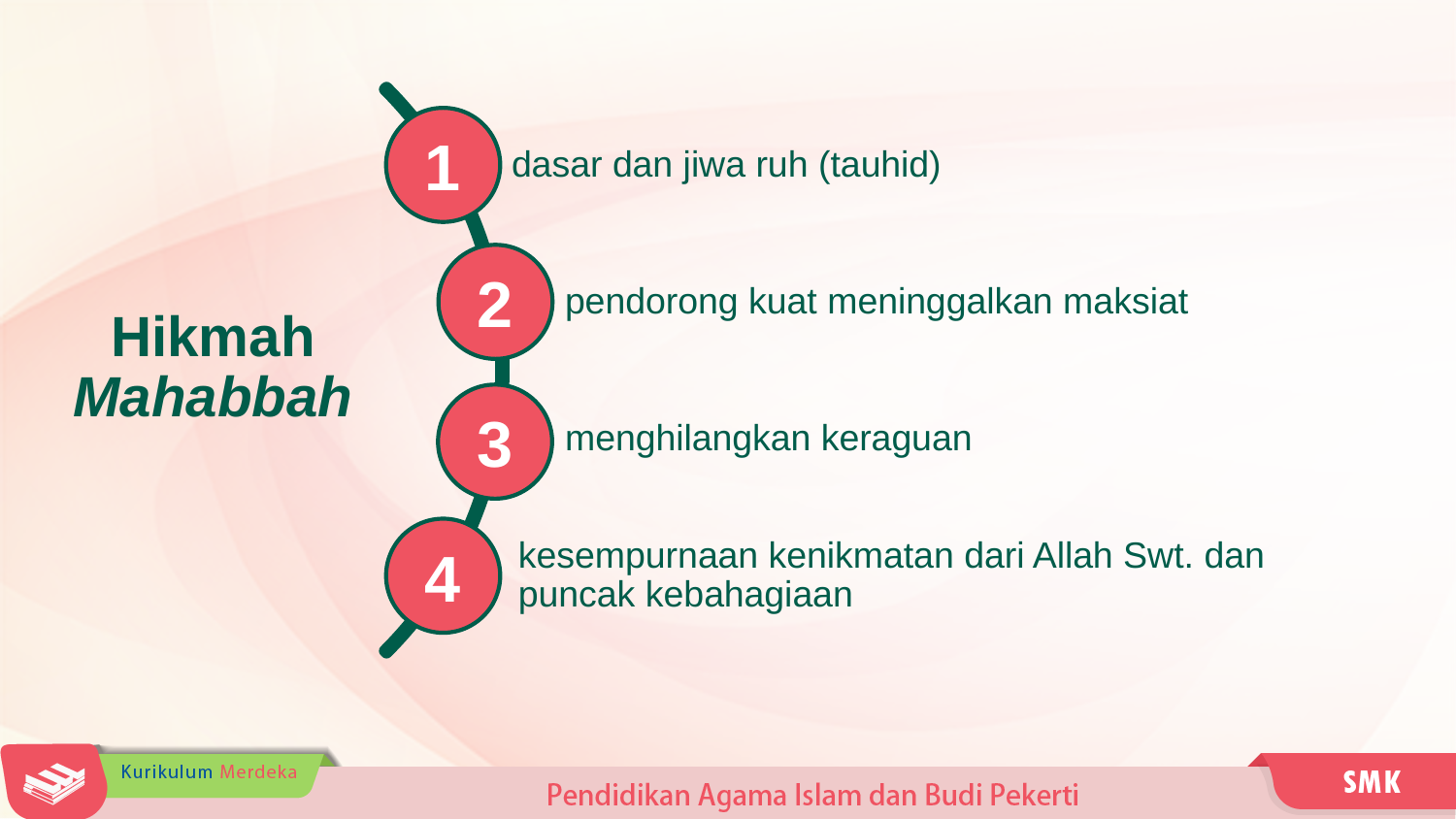

1
2
3
4
dasar dan jiwa ruh (tauhid)
pendorong kuat meninggalkan maksiat
menghilangkan keraguan
kesempurnaan kenikmatan dari Allah Swt. dan puncak kebahagiaan
Hikmah Mahabbah